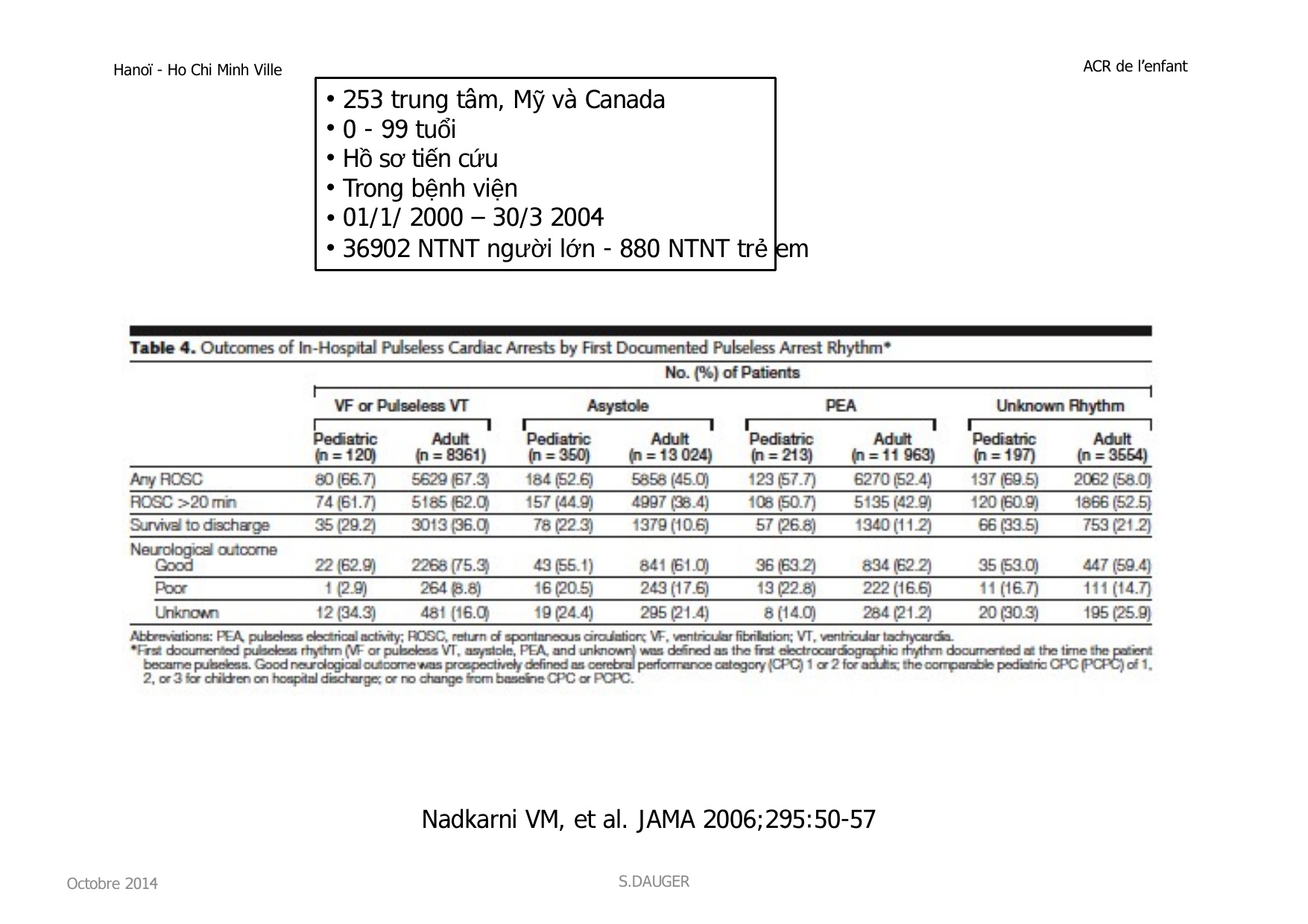

ACR de l’enfant
Hanoï - Ho Chi Minh Ville

253 trung tâm, Mỹ và Canada
0 - 99 tuổi
Hồ sơ tiến cứu
Trong bệnh viện
• 01/1/ 2000 – 30/3 2004
36902 NTNT người lớn - 880 NTNT trẻ em

Nadkarni VM, et al. JAMA 2006;295:50-57
Octobre 2014
S.DAUGER